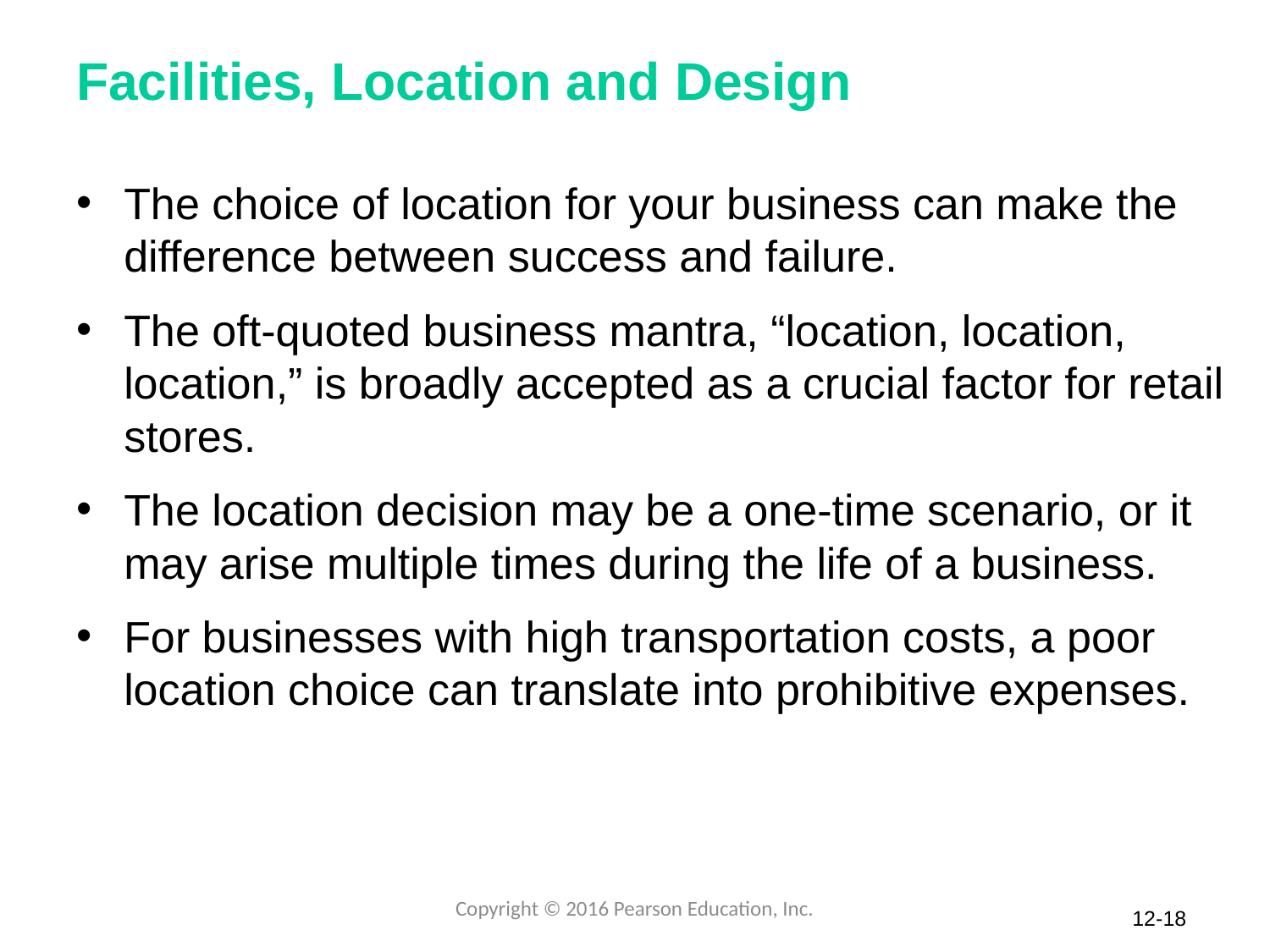

# Facilities, Location and Design
The choice of location for your business can make the difference between success and failure.

The oft-quoted business mantra, “location, location, location,” is broadly accepted as a crucial factor for retail stores.

The location decision may be a one-time scenario, or it may arise multiple times during the life of a business.

For businesses with high transportation costs, a poor location choice can translate into prohibitive expenses.
Copyright © 2016 Pearson Education, Inc.